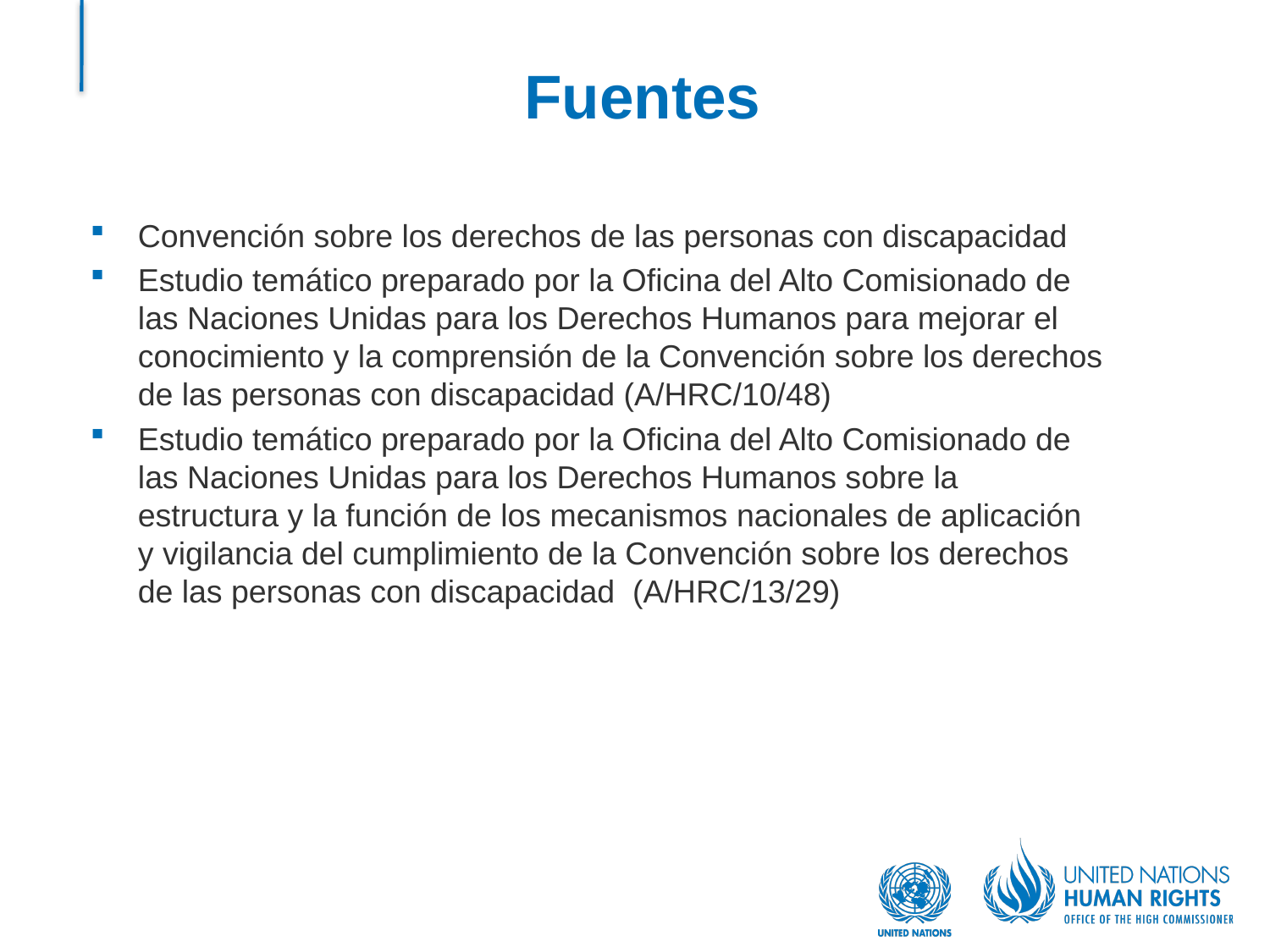

# Fuentes
Convención sobre los derechos de las personas con discapacidad
Estudio temático preparado por la Oficina del Alto Comisionado de las Naciones Unidas para los Derechos Humanos para mejorar el conocimiento y la comprensión de la Convención sobre los derechos de las personas con discapacidad (A/HRC/10/48)
Estudio temático preparado por la Oficina del Alto Comisionado de las Naciones Unidas para los Derechos Humanos sobre la estructura y la función de los mecanismos nacionales de aplicación y vigilancia del cumplimiento de la Convención sobre los derechos de las personas con discapacidad  (A/HRC/13/29)